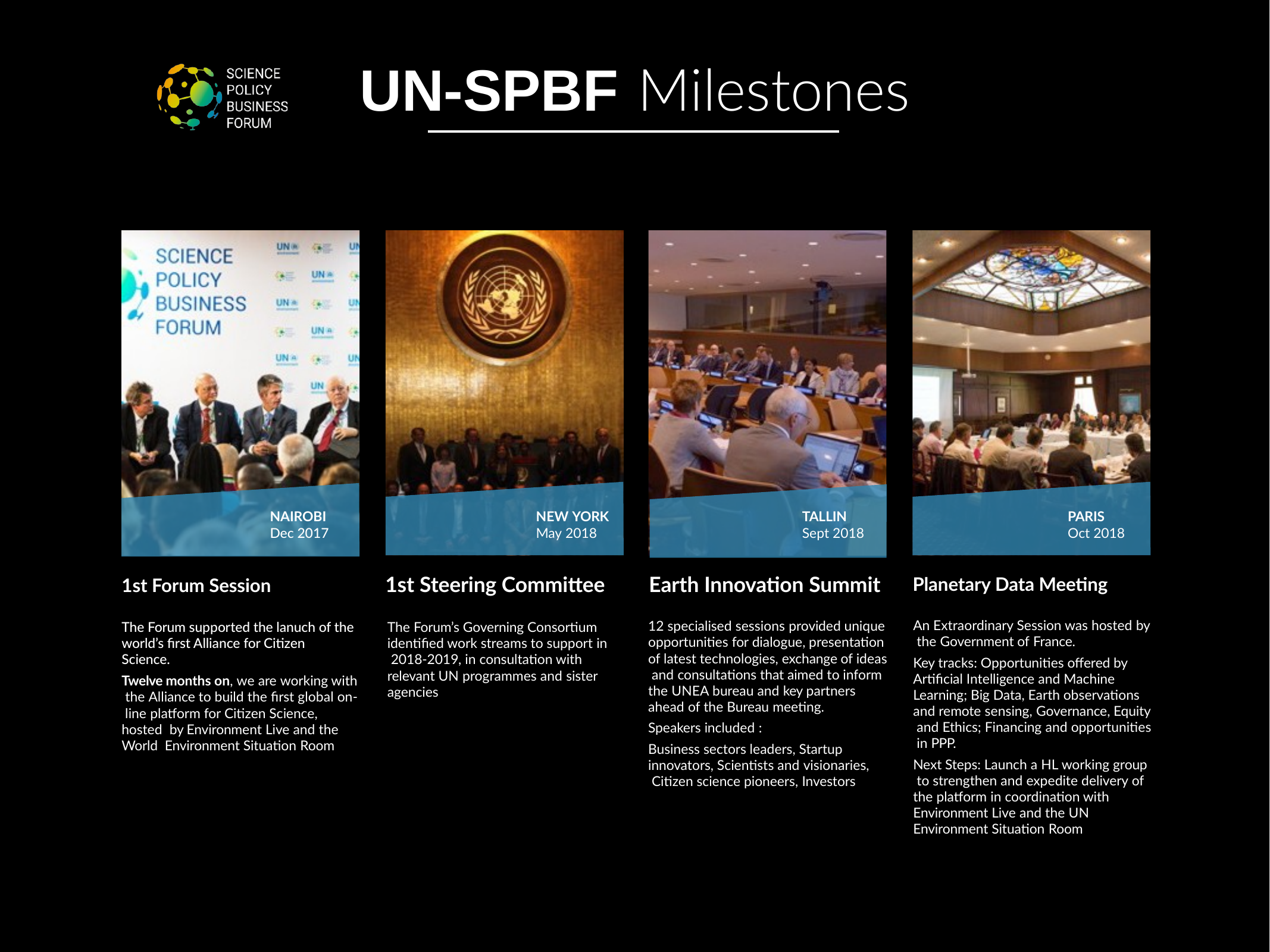

# UN-SPBF	Milestones

NAIROBI
Dec 2017
NEW YORK
May 2018
TALLIN
Sept 2018
PARIS
Oct 2018
Earth Innovation Summit
12 specialised sessions provided unique  opportunities for dialogue, presentation  of latest technologies, exchange of ideas  and consultations that aimed to inform  the UNEA bureau and key partners  ahead of the Bureau meeting.
Speakers included :
Business sectors leaders, Startup  innovators, Scientists and visionaries,  Citizen science pioneers, Investors
1st Steering Committee
Planetary Data Meeting
1st Forum Session
An Extraordinary Session was hosted by  the Government of France.
Key tracks: Opportunities offered by  Artificial Intelligence and Machine  Learning; Big Data, Earth observations  and remote sensing, Governance, Equity  and Ethics; Financing and opportunities  in PPP.
Next Steps: Launch a HL working group  to strengthen and expedite delivery of  the platform in coordination with  Environment Live and the UN  Environment Situation Room
The Forum supported the lanuch of the  world’s first Alliance for Citizen  Science.
Twelve months on, we are working with  the Alliance to build the first global on-  line platform for Citizen Science, hosted  by Environment Live and the World  Environment Situation Room
The Forum’s Governing Consortium  identified work streams to support in  2018-2019, in consultation with  relevant UN programmes and sister  agencies